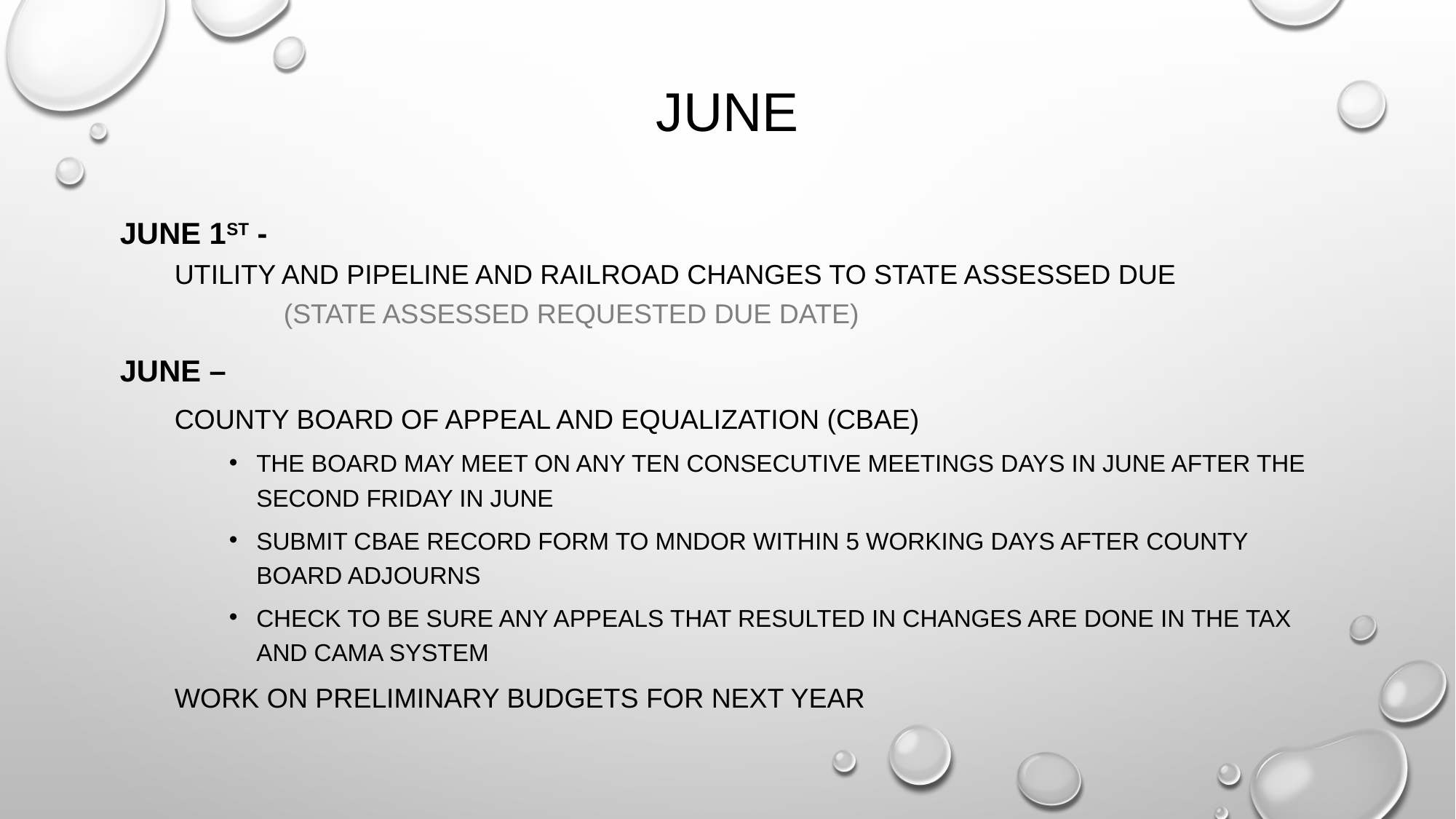

# June
June 1st -
Utility and pipeline and railroad changes to state assessed due
	(state assessed requested due date)
June –
County board of appeal and equalization (CBAE)
The board may meet on any ten consecutive meetings days in june after the second Friday in june
Submit cbae record form to mndor within 5 working days after county board adjourns
Check to be sure any appeals that resulted in changes are done in the tax and cama system
Work on preliminary budgets for next year